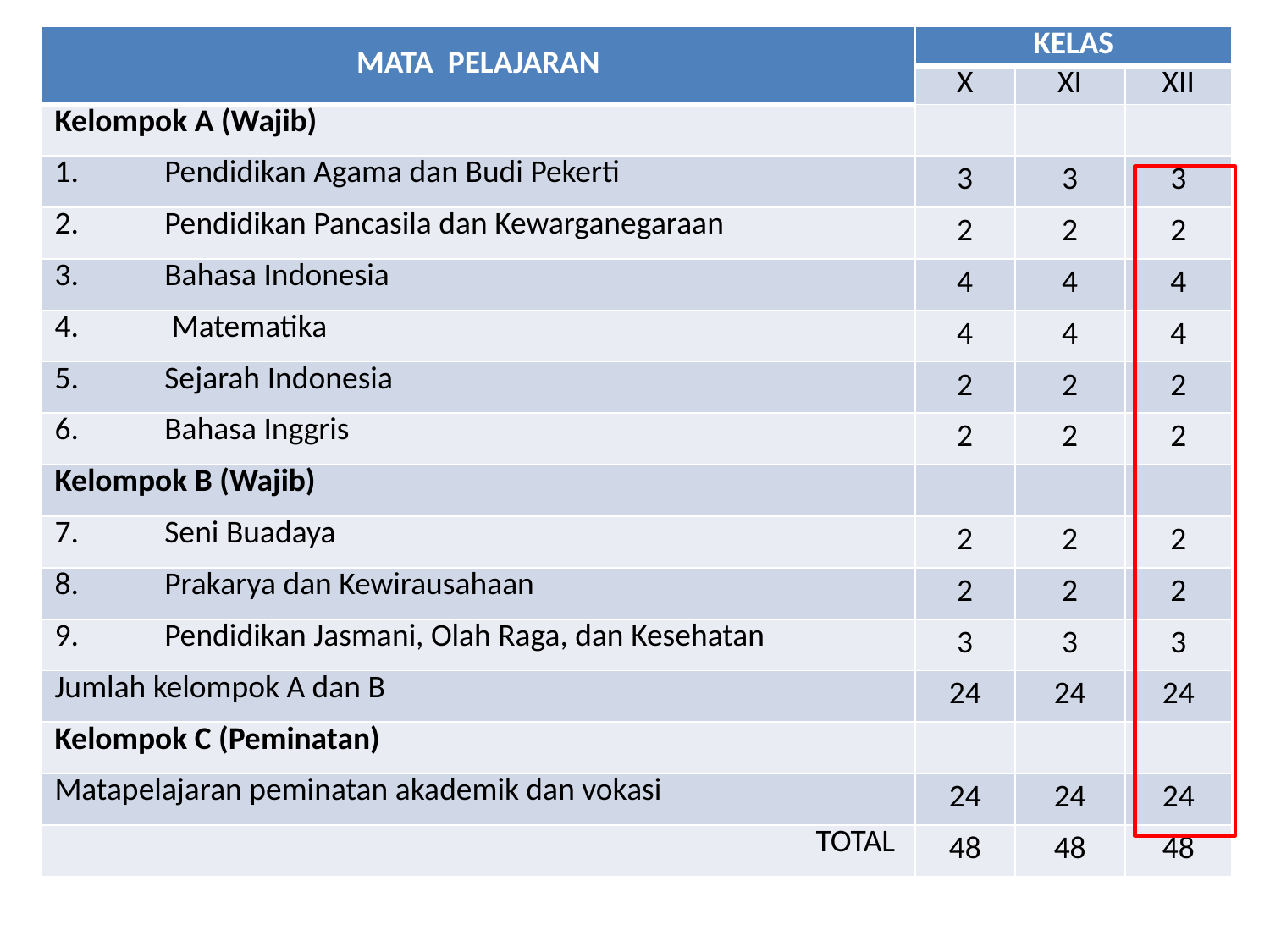

| MATA PELAJARAN |  | KELAS |  |  |
| --- | --- | --- | --- | --- |
|  |  | X | XI | XII |
| Kelompok A (Wajib) |  |  |  |  |
| 1. | Pendidikan Agama dan Budi Pekerti | 3 | 3 | 3 |
| 2. | Pendidikan Pancasila dan Kewarganegaraan | 2 | 2 | 2 |
| 3. | Bahasa Indonesia | 4 | 4 | 4 |
| 4. | Matematika | 4 | 4 | 4 |
| 5. | Sejarah Indonesia | 2 | 2 | 2 |
| 6. | Bahasa Inggris | 2 | 2 | 2 |
| Kelompok B (Wajib) |  |  |  |  |
| 7. | Seni Buadaya | 2 | 2 | 2 |
| 8. | Prakarya dan Kewirausahaan | 2 | 2 | 2 |
| 9. | Pendidikan Jasmani, Olah Raga, dan Kesehatan | 3 | 3 | 3 |
| Jumlah kelompok A dan B |  | 24 | 24 | 24 |
| Kelompok C (Peminatan) |  |  |  |  |
| Matapelajaran peminatan akademik dan vokasi |  | 24 | 24 | 24 |
| TOTAL |  | 48 | 48 | 48 |